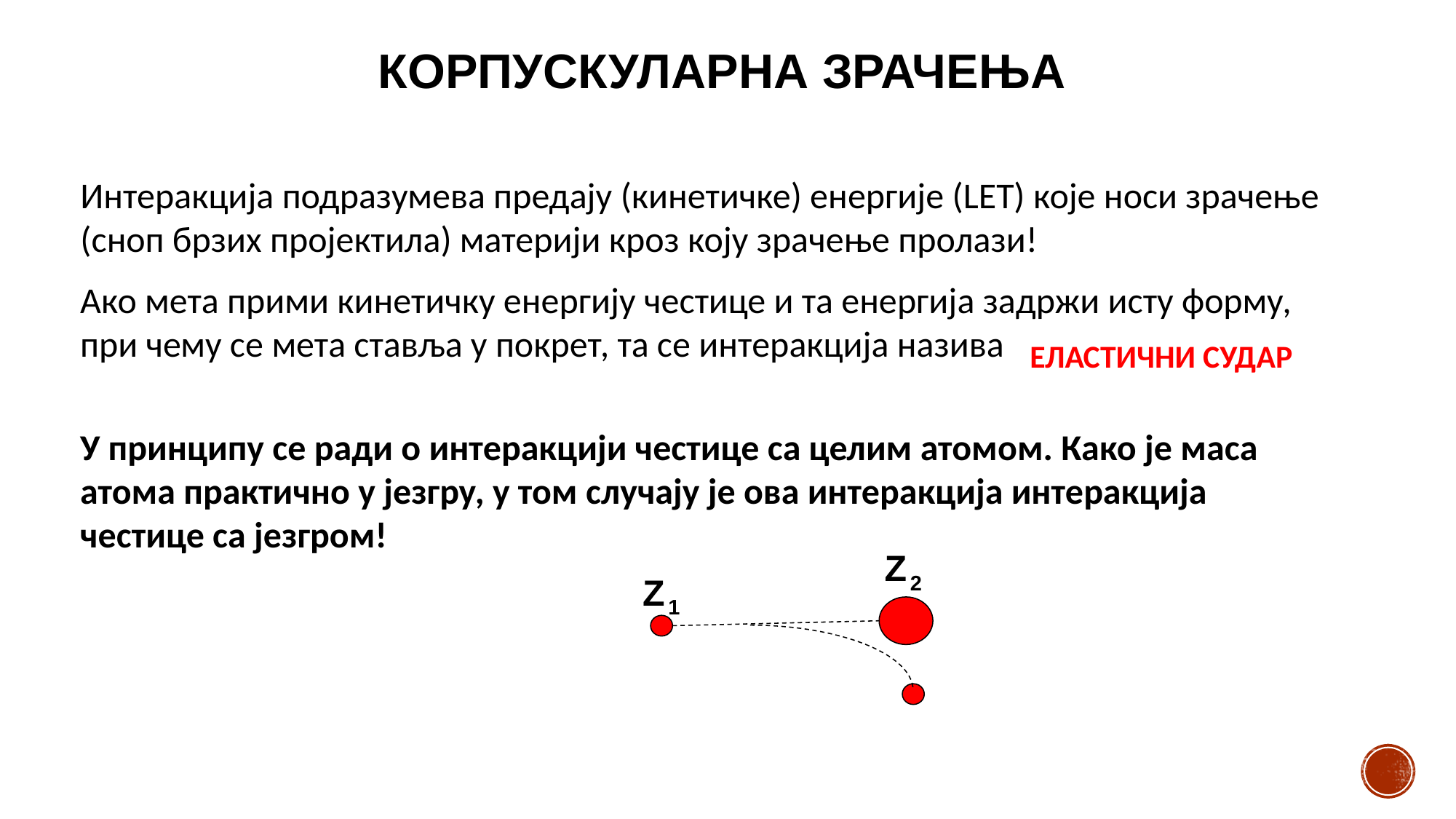

КОРПУСКУЛАРНА ЗРАЧЕЊА
Интеракција подразумева предају (кинетичке) енергије (LET) које носи зрачење (сноп брзих пројектила) материји кроз коју зрачење пролази!
Ако мета прими кинетичку енергију честице и та енергија задржи исту форму, при чему се мета ставља у покрет, та се интеракција назива
ЕЛАСТИЧНИ СУДАР
У принципу се ради о интеракцији честице са целим атомом. Како је маса атома практично у језгру, у том случају је ова интеракција интеракција честице са језгром!
Z2
Z1